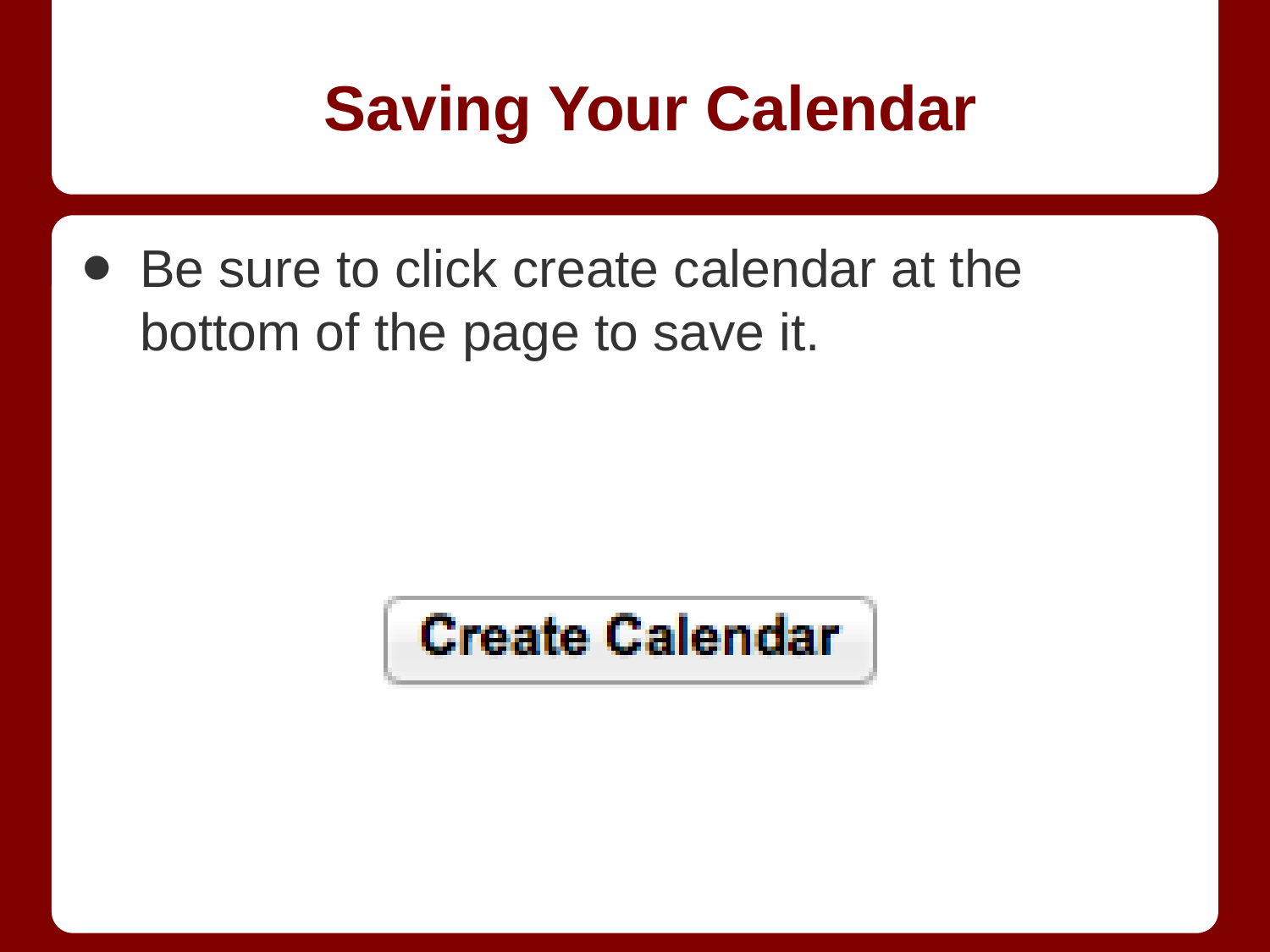

# Saving Your Calendar
Be sure to click create calendar at the bottom of the page to save it.